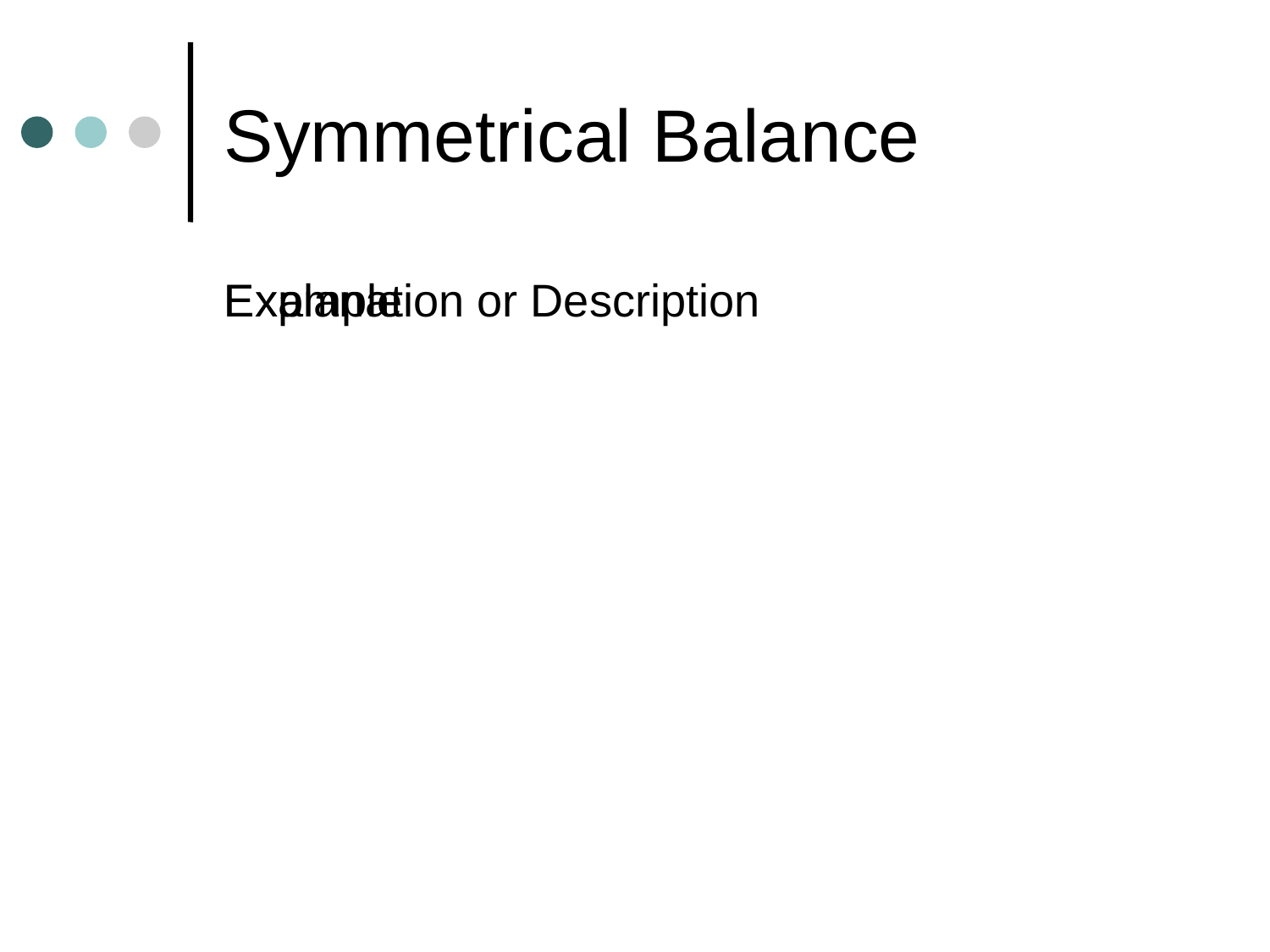

# Symmetrical Balance
Explanation or Description
Example